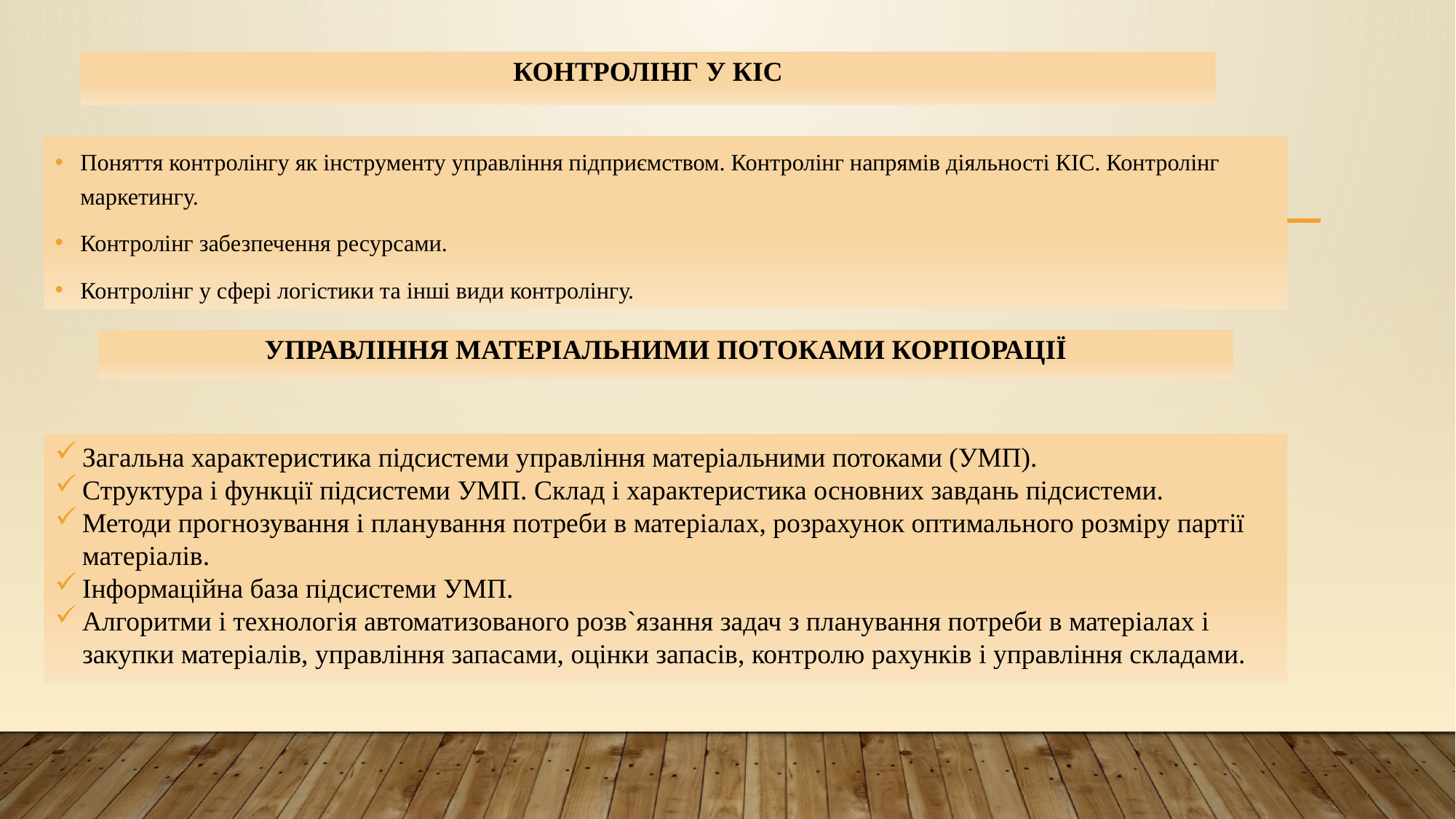

# Контролінг у КІС
Поняття контролінгу як інструменту управління підприємством. Контролінг напрямів діяльності КІС. Контролінг маркетингу.
Контролінг забезпечення ресурсами.
Контролінг у сфері логістики та інші види контролінгу.

Управління матеріальними потоками корпорації

Загальна характеристика підсистеми управління матеріальними потоками (УМП).
Структура і функції підсистеми УМП. Склад і характеристика основних завдань підсистеми.
Методи прогнозування і планування потреби в матеріалах, розрахунок оптимального розміру партії матеріалів.
Інформаційна база підсистеми УМП.
Алгоритми і технологія автоматизованого розв`язання задач з планування потреби в матеріалах і закупки матеріалів, управління запасами, оцінки запасів, контролю рахунків і управління складами.